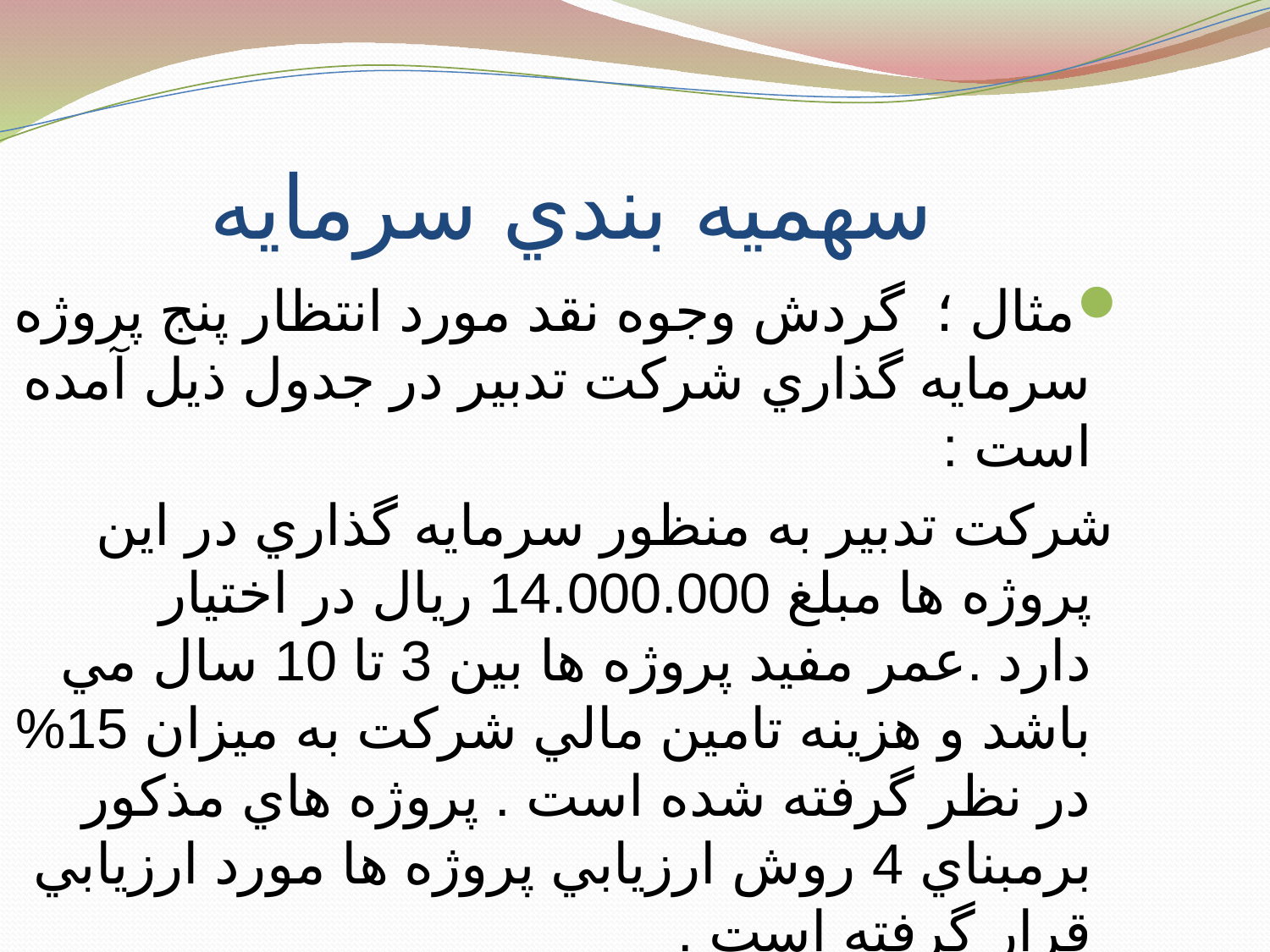

سهميه بندي سرمايه
مثال ؛  گردش وجوه نقد مورد انتظار پنج پروژه سرمايه گذاري شركت تدبير در جدول ذيل آمده است :
 شركت تدبير به منظور سرمايه گذاري در اين پروژه ها مبلغ 14.000.000 ريال در اختيار دارد .عمر مفيد پروژه ها بين 3 تا 10 سال مي باشد و هزينه تامين مالي شركت به ميزان 15% در نظر گرفته شده است . پروژه هاي مذكور برمبناي 4 روش ارزيابي پروژه ها مورد ارزيابي قرار گرفته است .